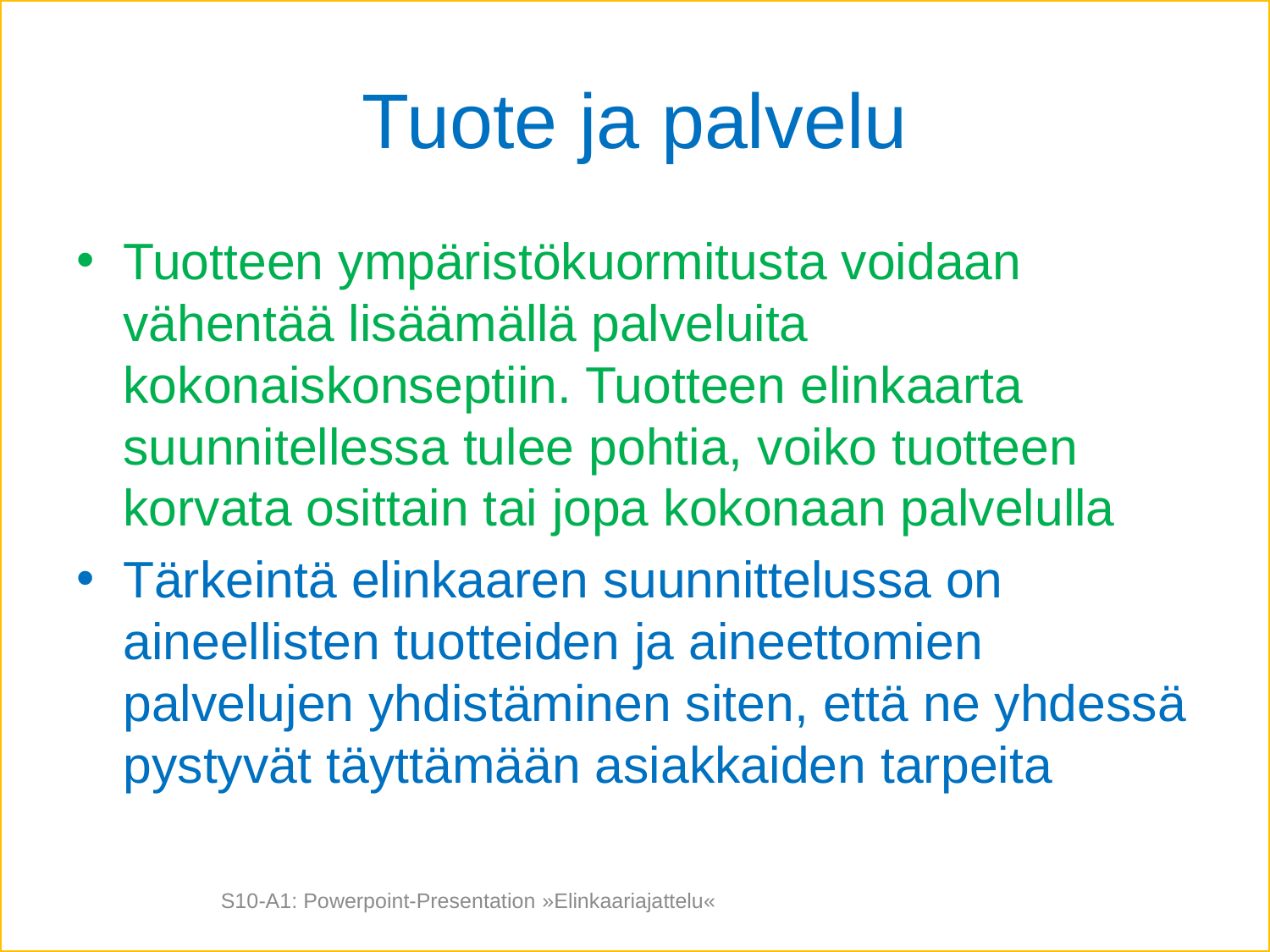

# Tuote ja palvelu
Tuotteen ympäristökuormitusta voidaan vähentää lisäämällä palveluita kokonaiskonseptiin. Tuotteen elinkaarta suunnitellessa tulee pohtia, voiko tuotteen korvata osittain tai jopa kokonaan palvelulla
Tärkeintä elinkaaren suunnittelussa on aineellisten tuotteiden ja aineettomien palvelujen yhdistäminen siten, että ne yhdessä pystyvät täyttämään asiakkaiden tarpeita
S10-A1: Powerpoint-Presentation »Elinkaariajattelu«